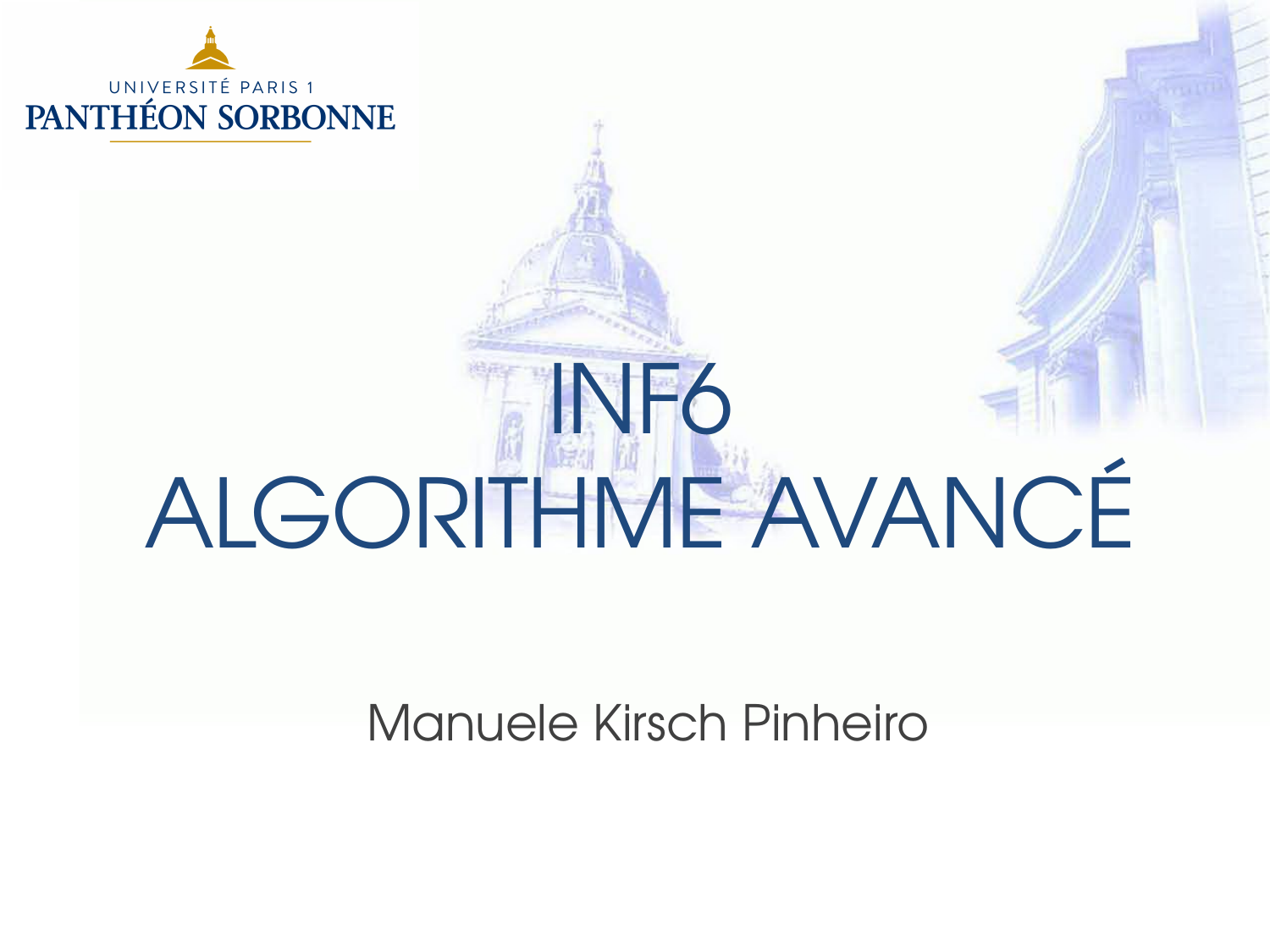

# INF6 Algorithme Avancé
Manuele Kirsch Pinheiro